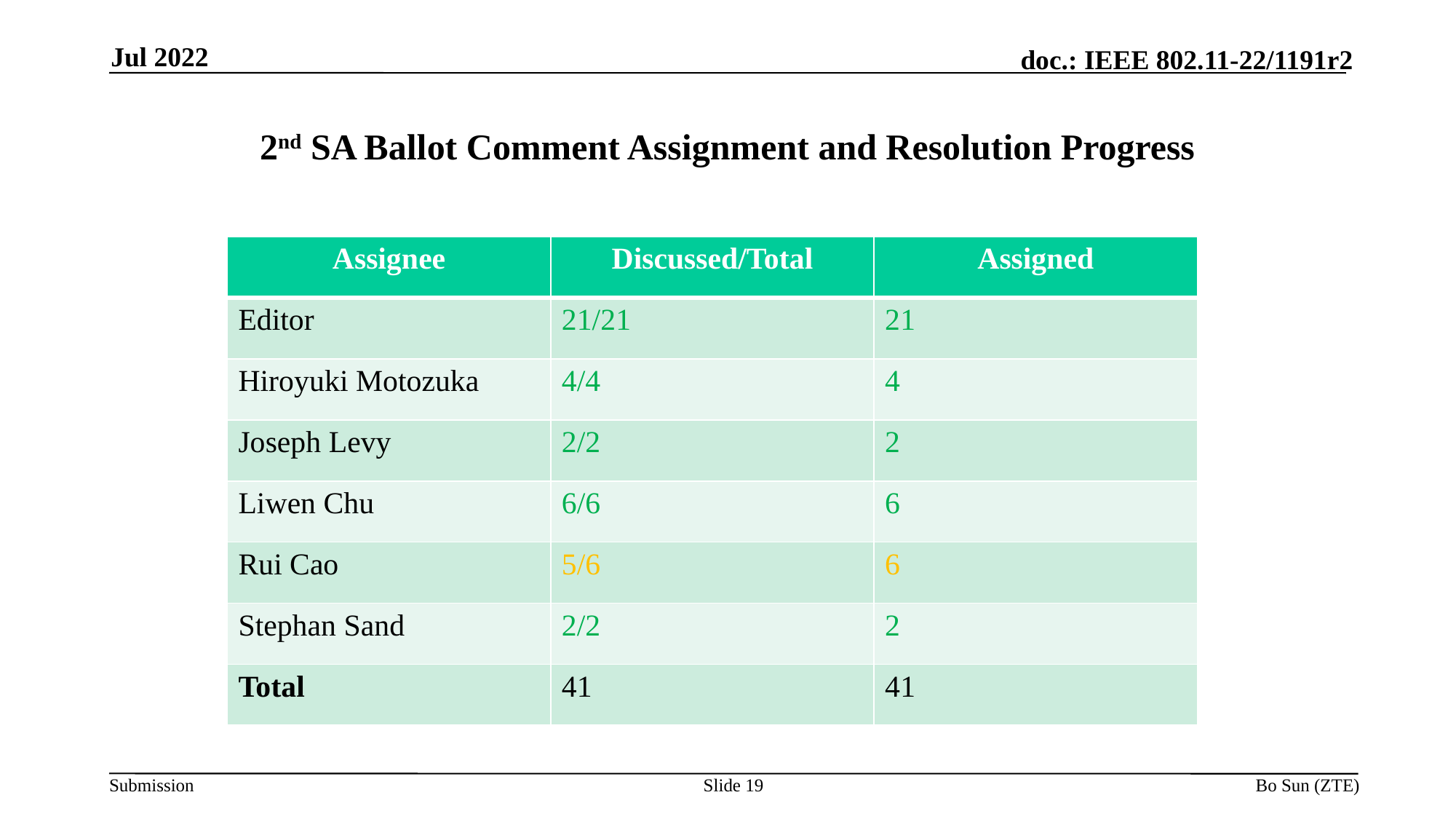

Jul 2022
# 2nd SA Ballot Comment Assignment and Resolution Progress
| Assignee | Discussed/Total | Assigned |
| --- | --- | --- |
| Editor | 21/21 | 21 |
| Hiroyuki Motozuka | 4/4 | 4 |
| Joseph Levy | 2/2 | 2 |
| Liwen Chu | 6/6 | 6 |
| Rui Cao | 5/6 | 6 |
| Stephan Sand | 2/2 | 2 |
| Total | 41 | 41 |
Slide 19
Bo Sun (ZTE)